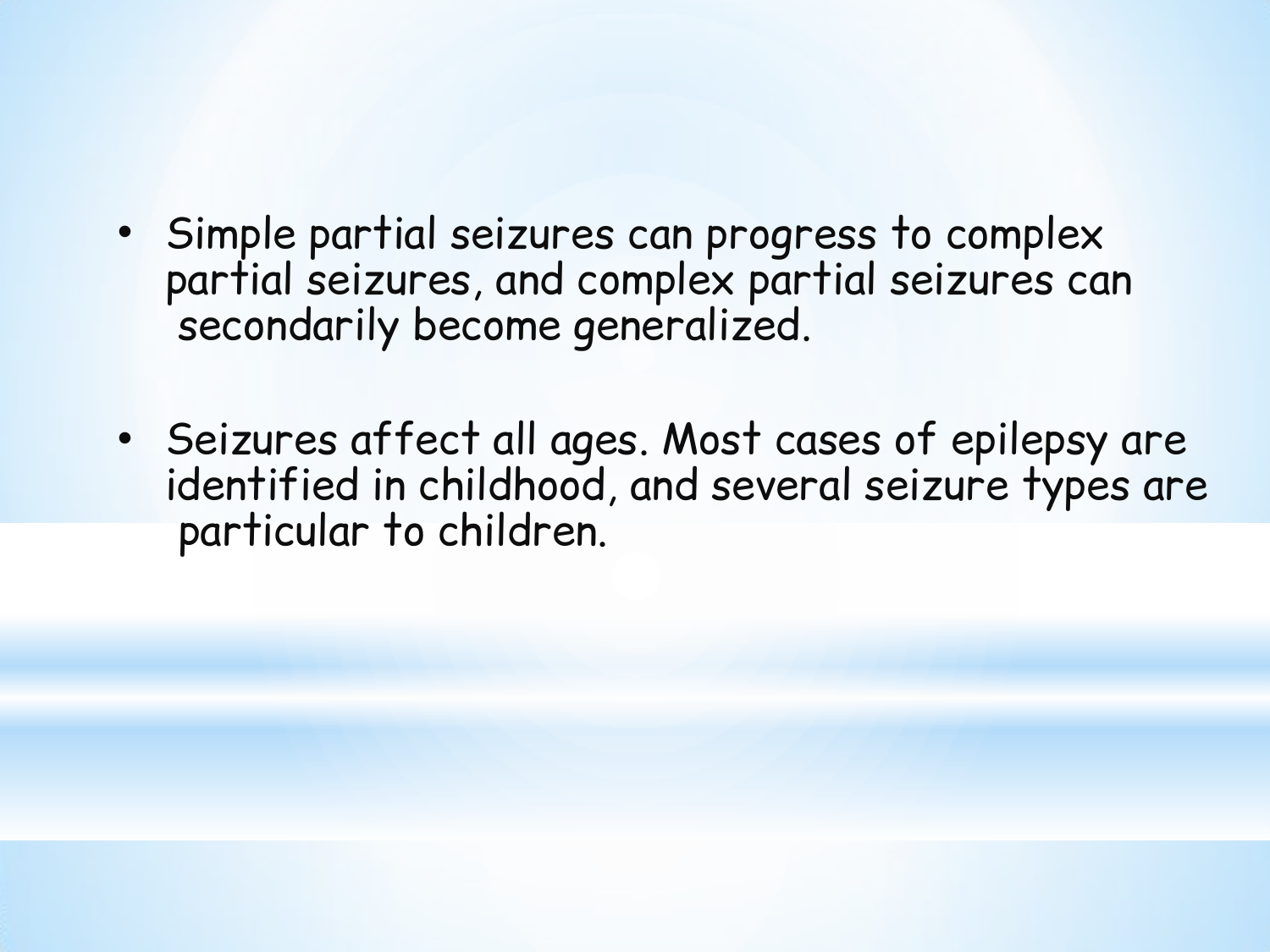

Simple partial seizures can progress to complex  partial seizures, and complex partial seizures can  secondarily become generalized.

Seizures affect all ages. Most cases of epilepsy are  identified in childhood, and several seizure types are  particular to children.